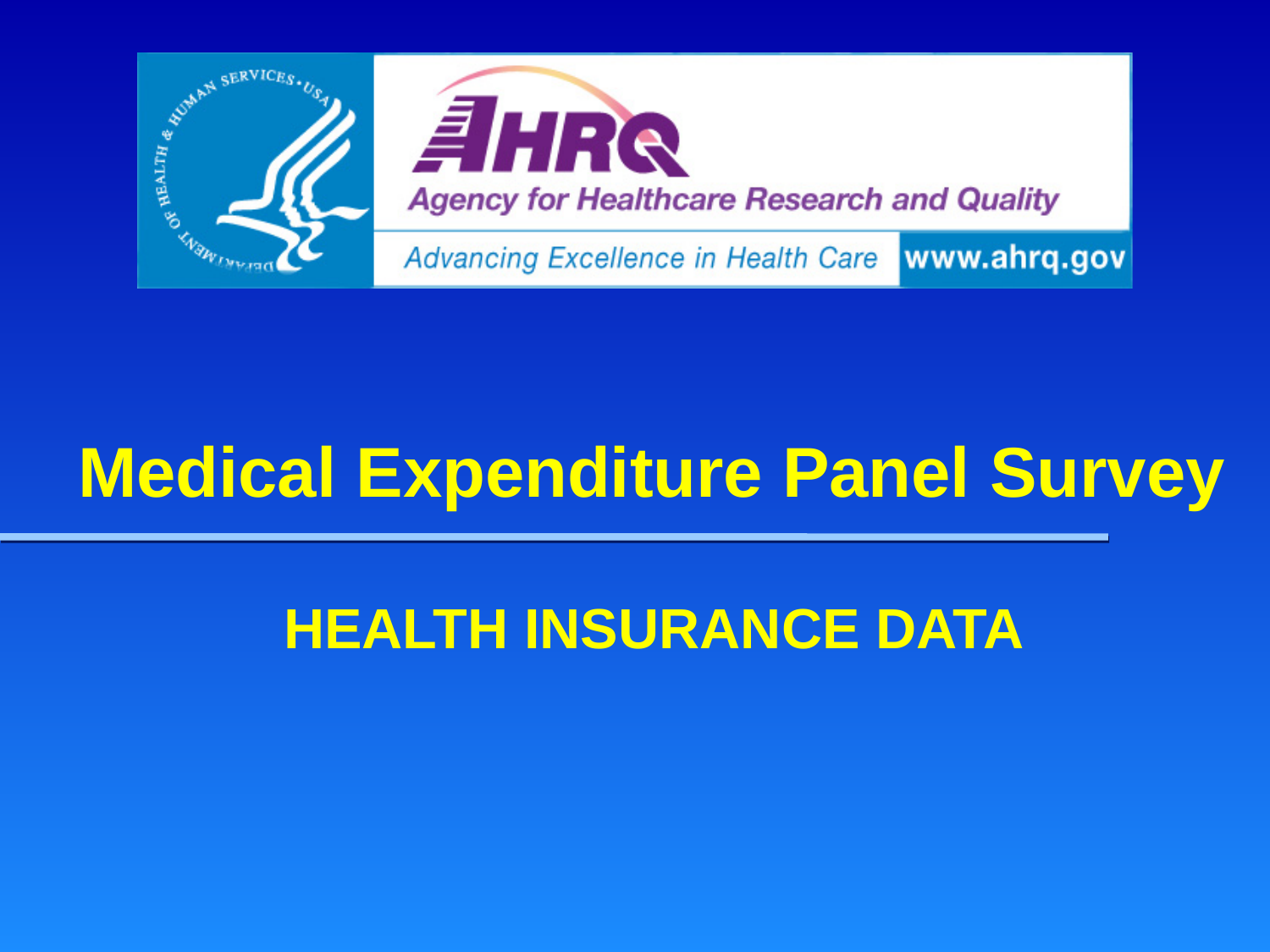

Medical Expenditure Panel Survey

HEALTH INSURANCE DATA